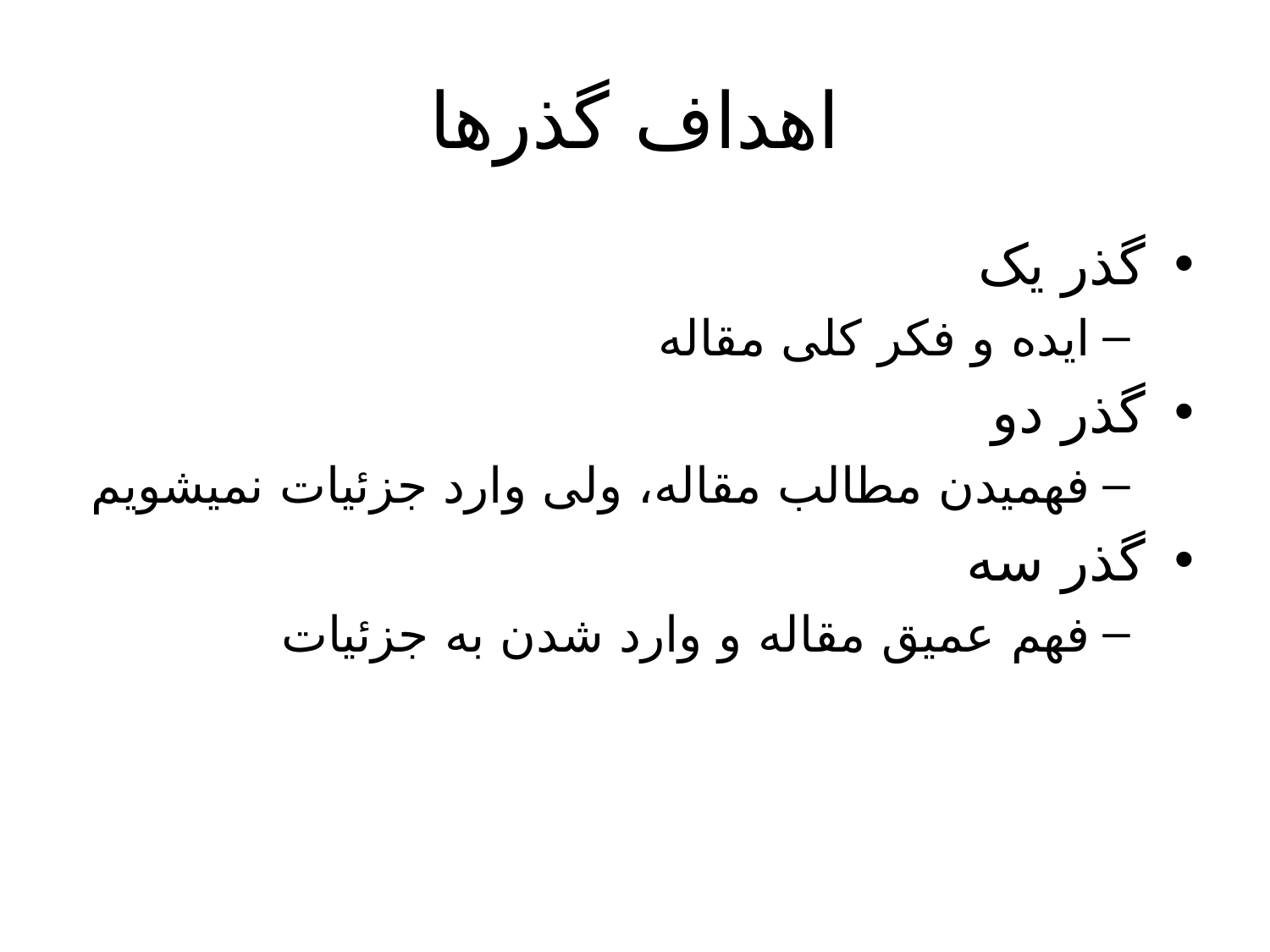

# اهداف گذرها
گذر یک
ایده و فکر کلی مقاله
گذر دو
فهمیدن مطالب مقاله، ولی وارد جزئیات نمیشویم
گذر سه
فهم عمیق مقاله و وارد شدن به جزئیات